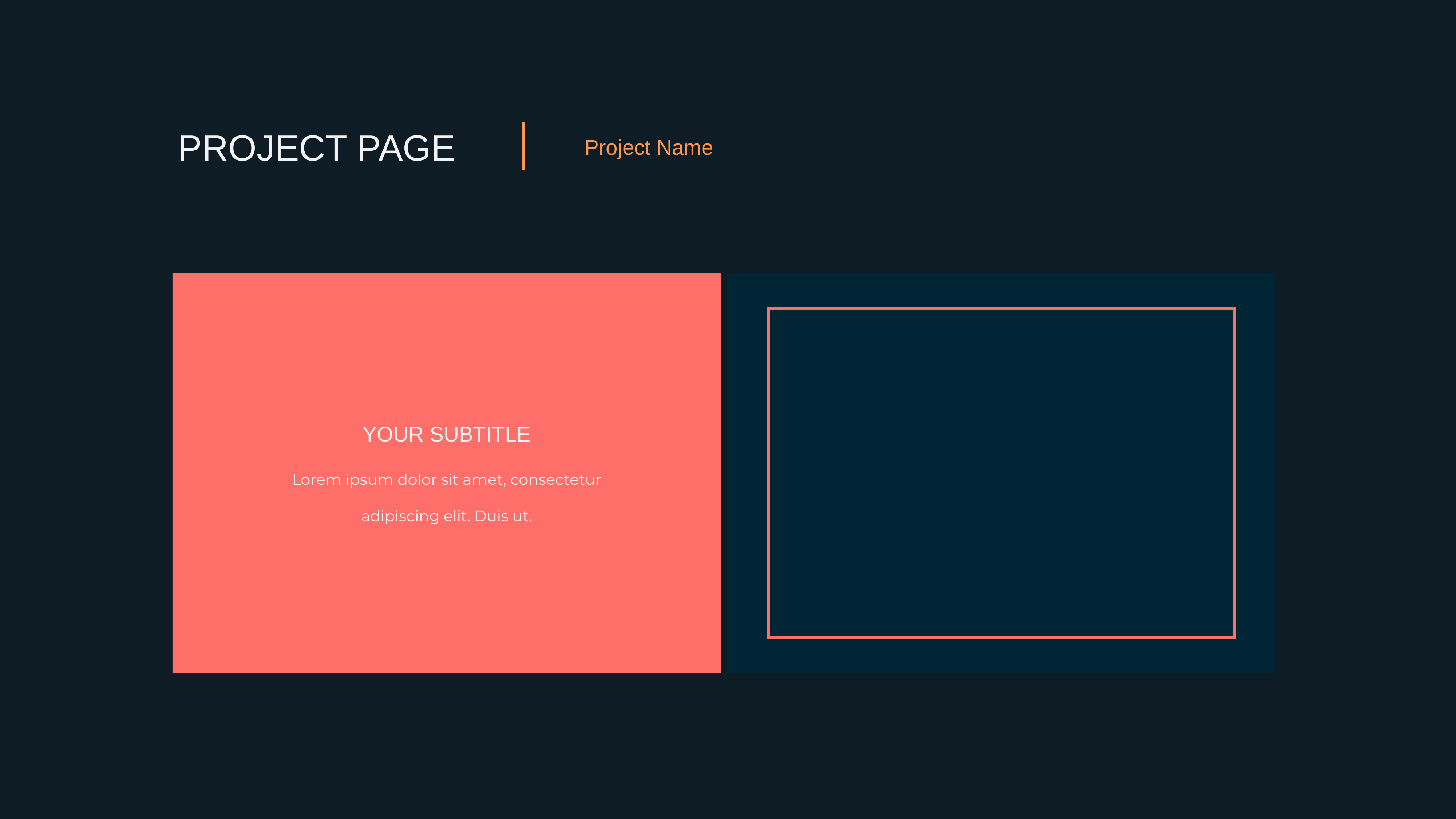

PROJECT PAGE
Project Name

YOUR SUBTITLE
Lorem ipsum dolor sit amet, consectetur adipiscing elit. Duis ut.